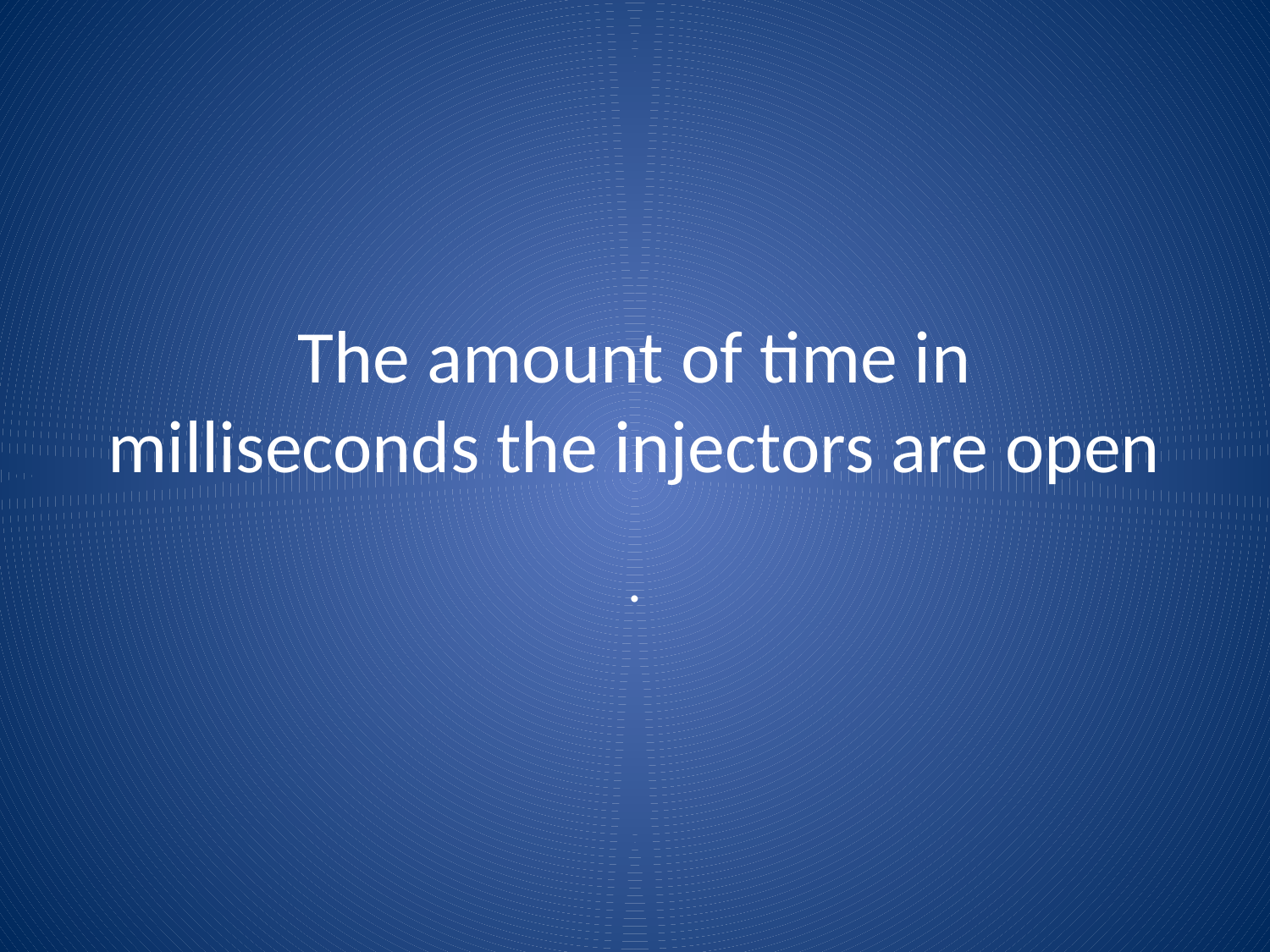

# The amount of time in milliseconds the injectors are open
.